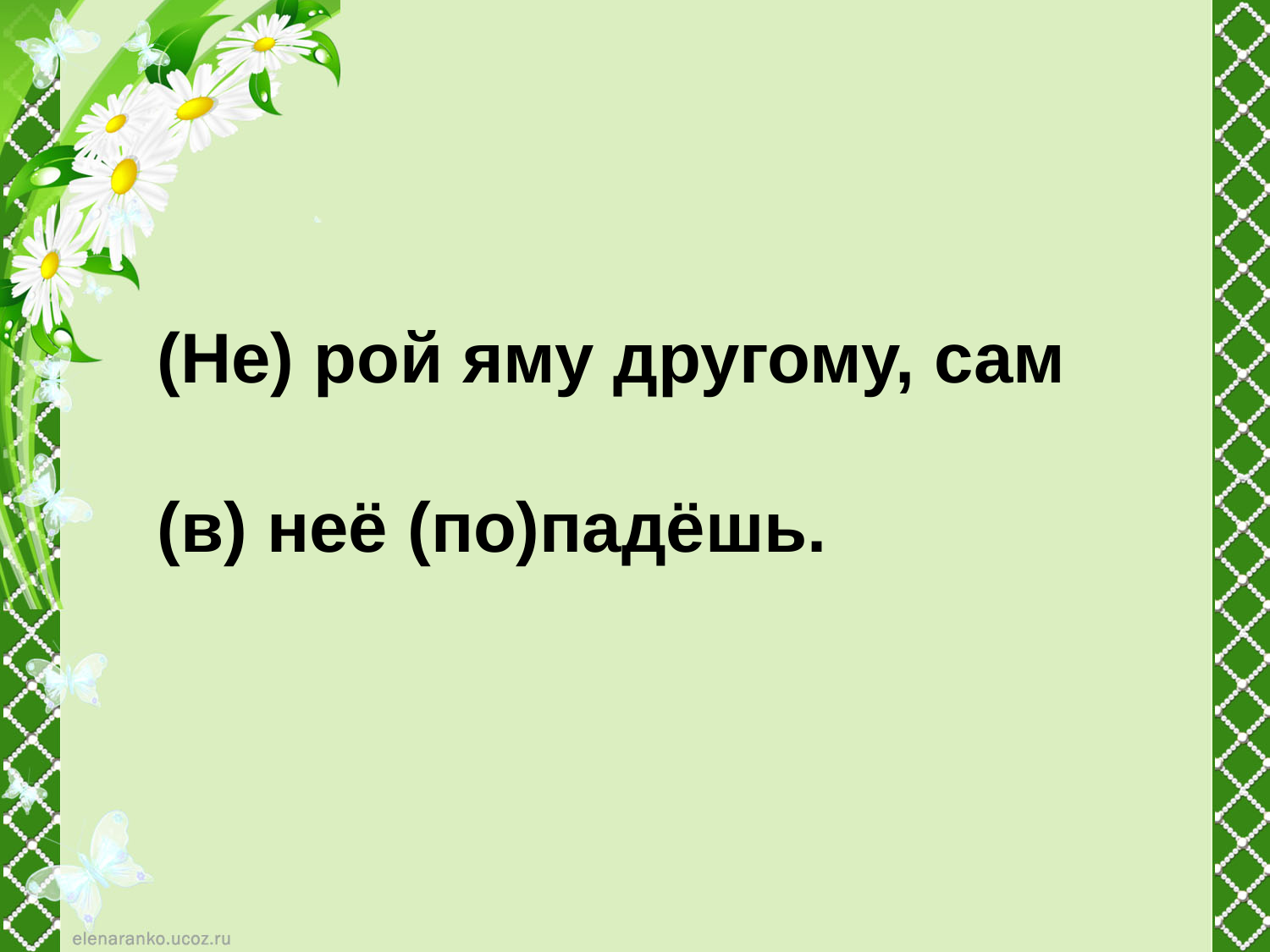

(Не) рой яму другому, сам

(в) неё (по)падёшь.